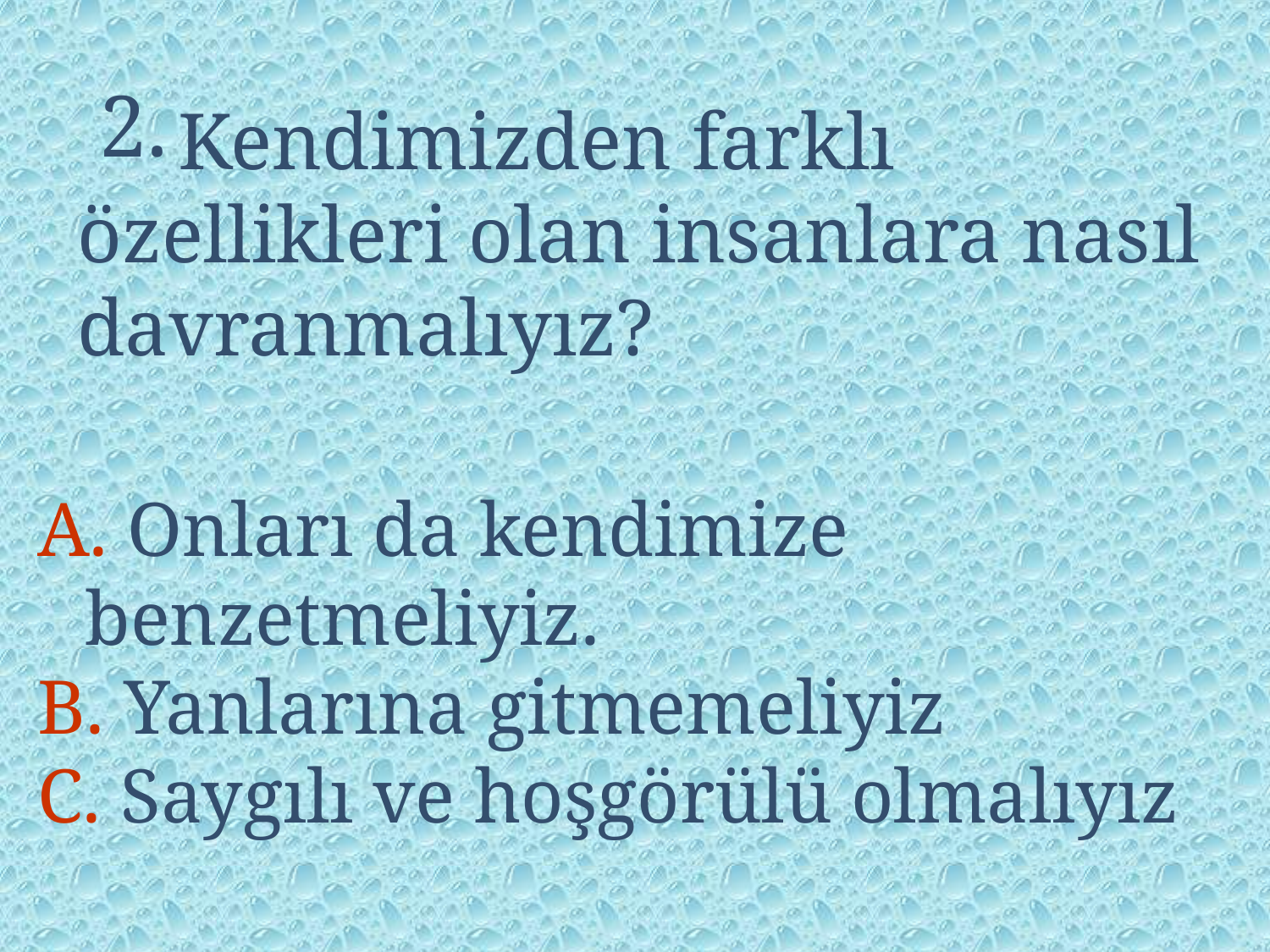

2.
     Kendimizden farklı özellikleri olan insanlara nasıl davranmalıyız?
A. Onları da kendimize benzetmeliyiz.
B. Yanlarına gitmemeliyiz
C. Saygılı ve hoşgörülü olmalıyız